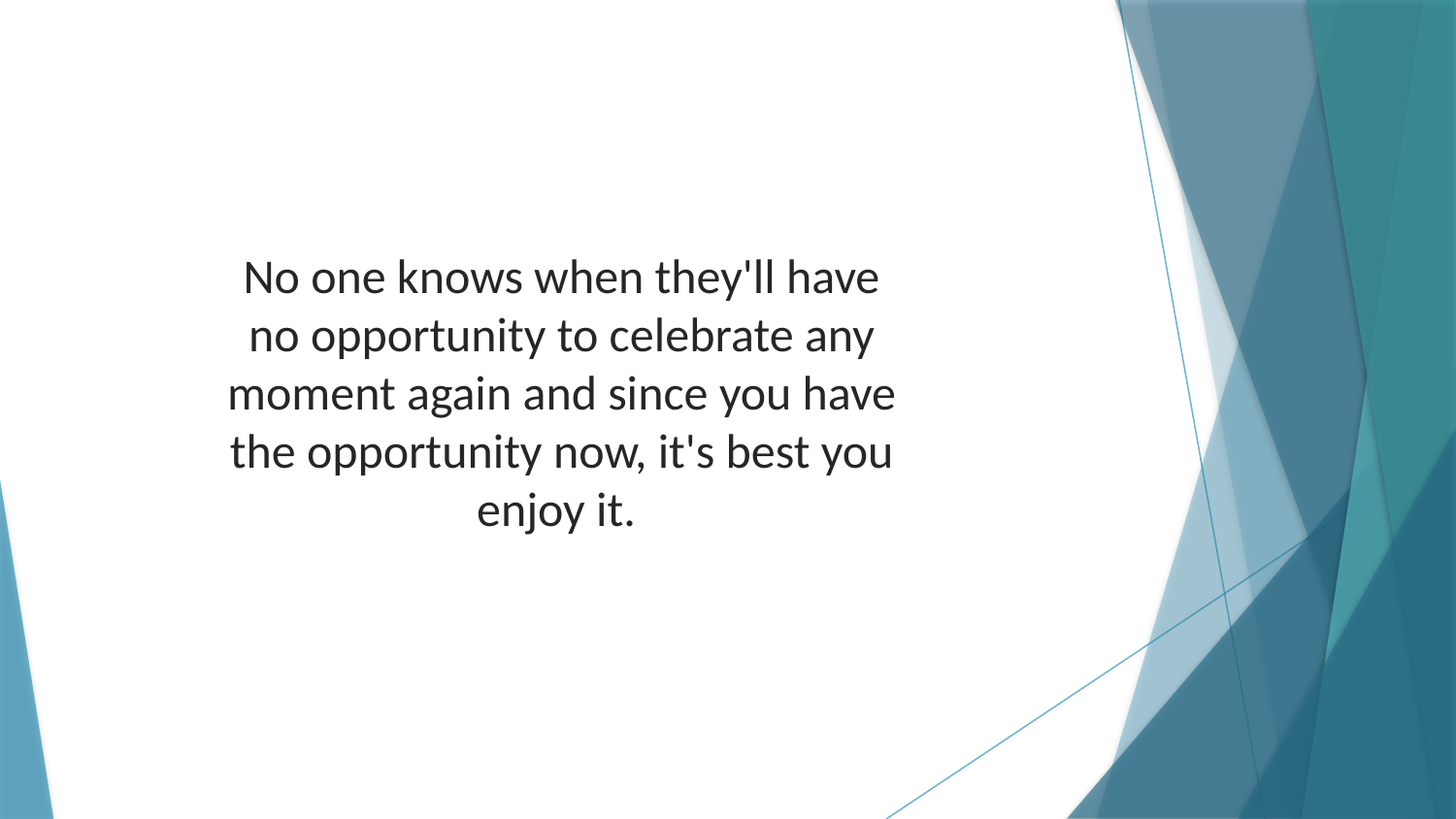

No one knows when they'll have no opportunity to celebrate any moment again and since you have the opportunity now, it's best you enjoy it.